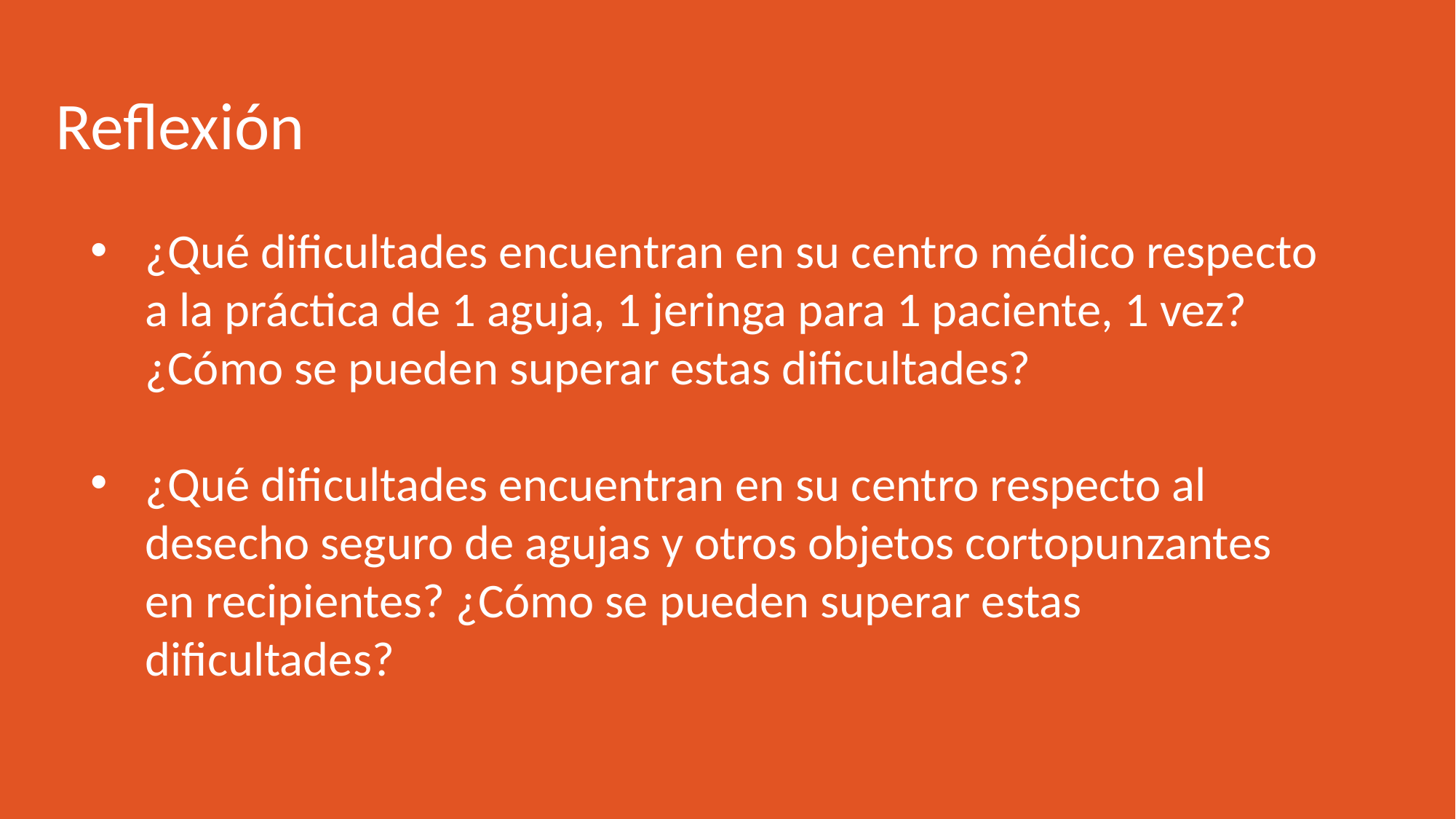

# Reflexión
¿Qué dificultades encuentran en su centro médico respecto a la práctica de 1 aguja, 1 jeringa para 1 paciente, 1 vez? ¿Cómo se pueden superar estas dificultades?

¿Qué dificultades encuentran en su centro respecto al desecho seguro de agujas y otros objetos cortopunzantes en recipientes? ¿Cómo se pueden superar estas dificultades?